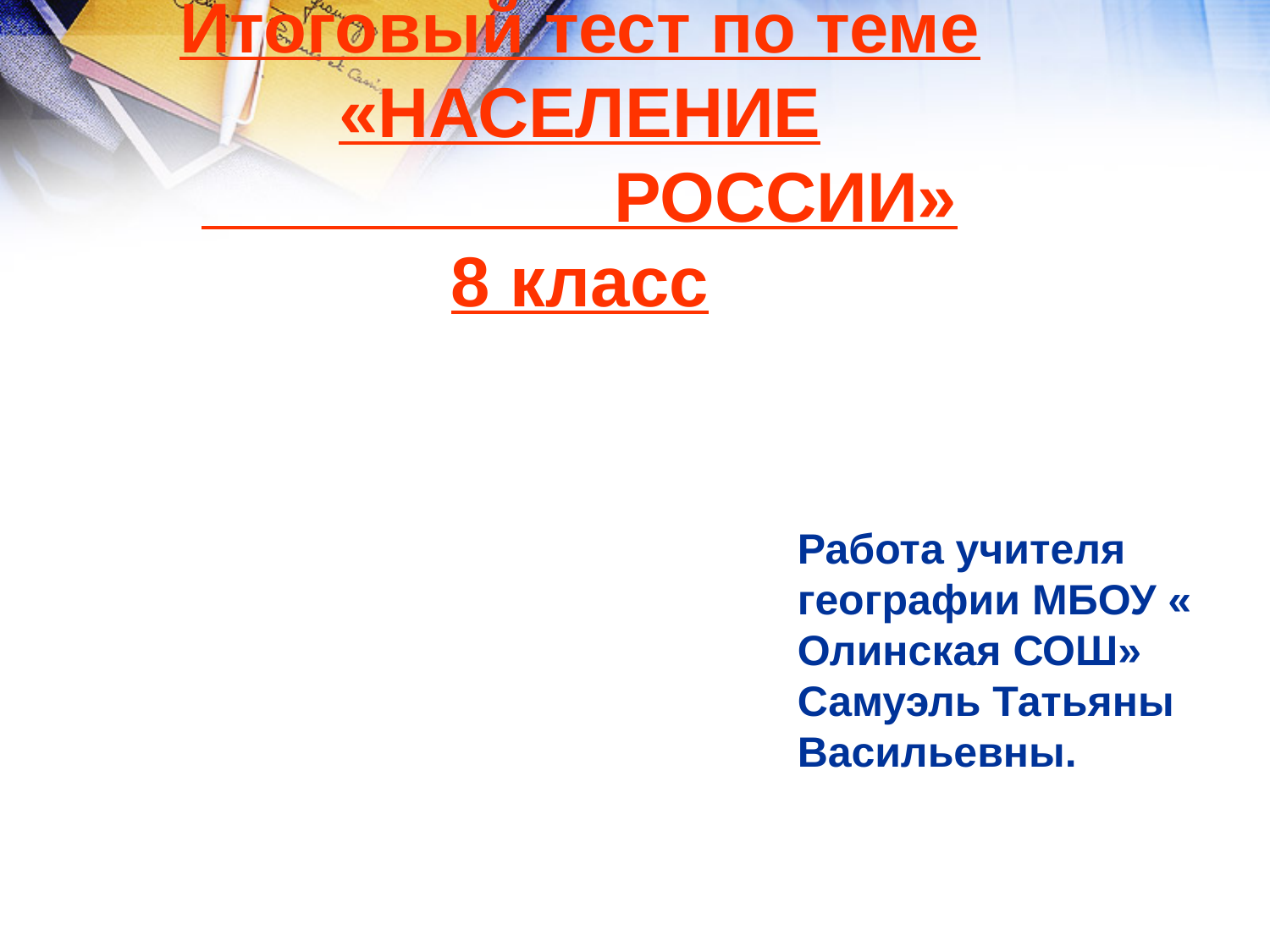

Итоговый тест по теме
«НАСЕЛЕНИЕ
                     РОССИИ»
8 класс
Работа учителя географии МБОУ « Олинская СОШ» Самуэль Татьяны Васильевны.